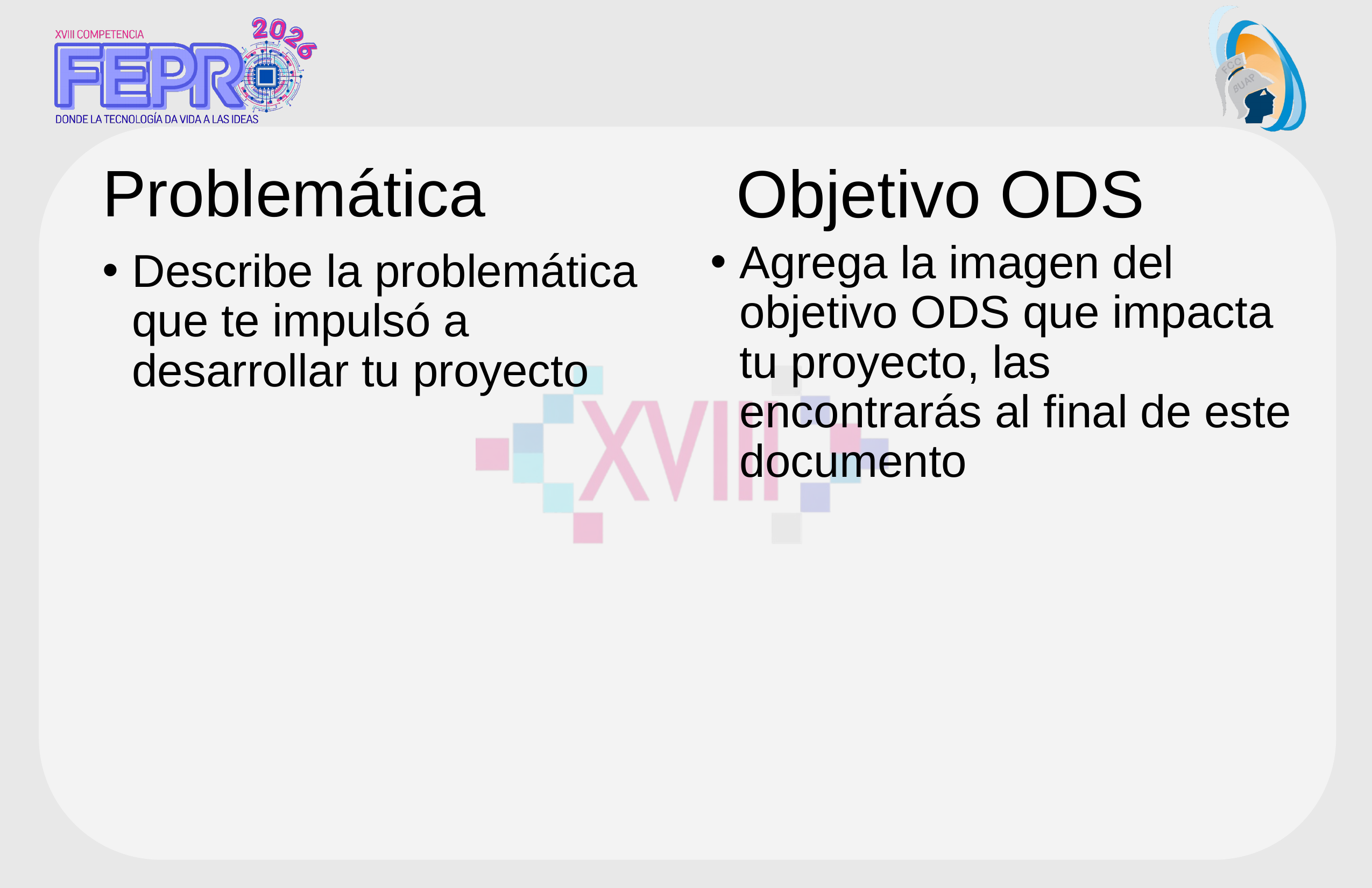

# Problemática
Objetivo ODS
Agrega la imagen del objetivo ODS que impacta tu proyecto, las encontrarás al final de este documento
Describe la problemática que te impulsó a desarrollar tu proyecto